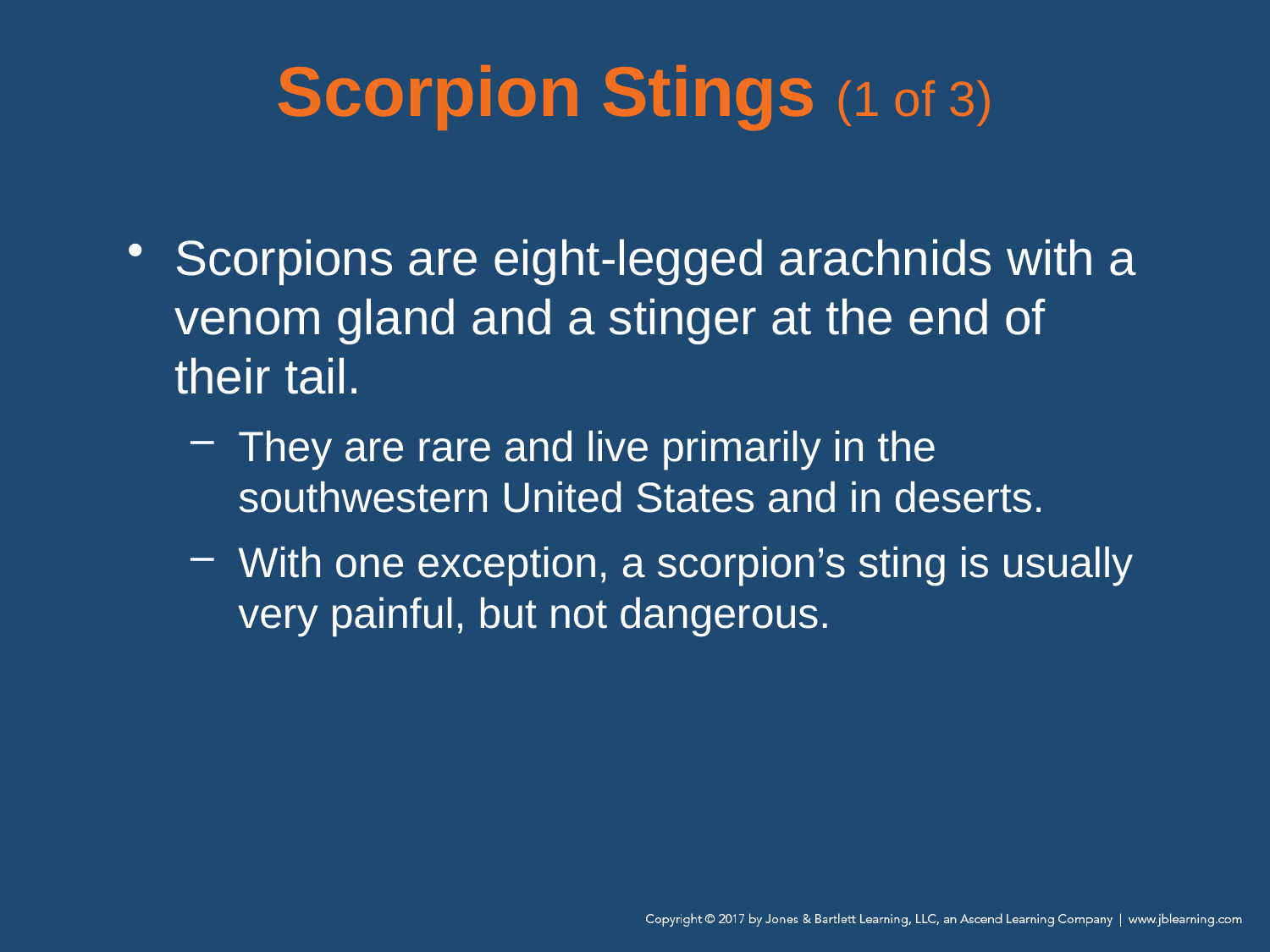

# Scorpion Stings (1 of 3)
Scorpions are eight-legged arachnids with a venom gland and a stinger at the end of their tail.
They are rare and live primarily in the southwestern United States and in deserts.
With one exception, a scorpion’s sting is usually very painful, but not dangerous.